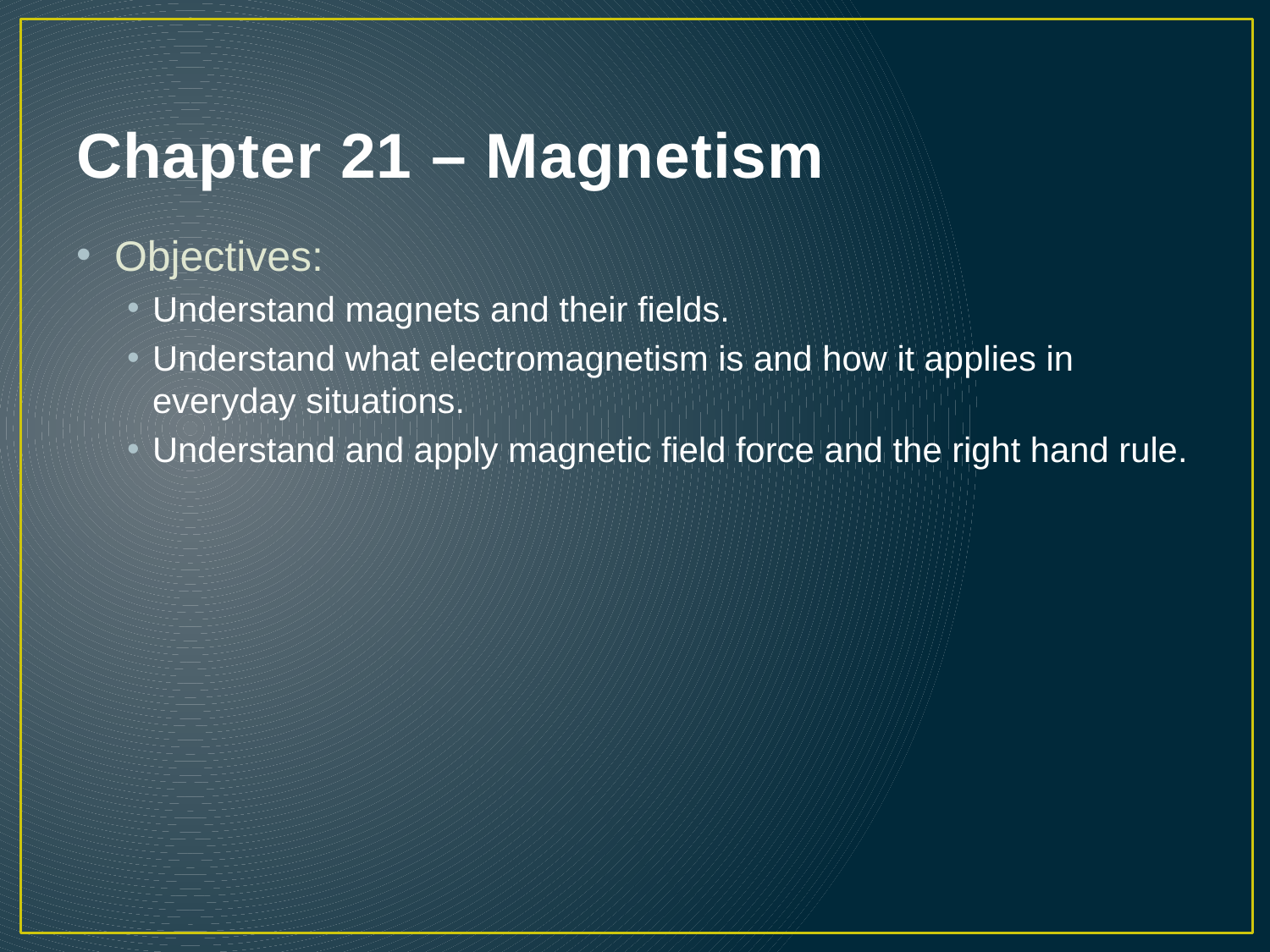

# Chapter 21 – Magnetism
Objectives:
Understand magnets and their fields.
Understand what electromagnetism is and how it applies in everyday situations.
Understand and apply magnetic field force and the right hand rule.